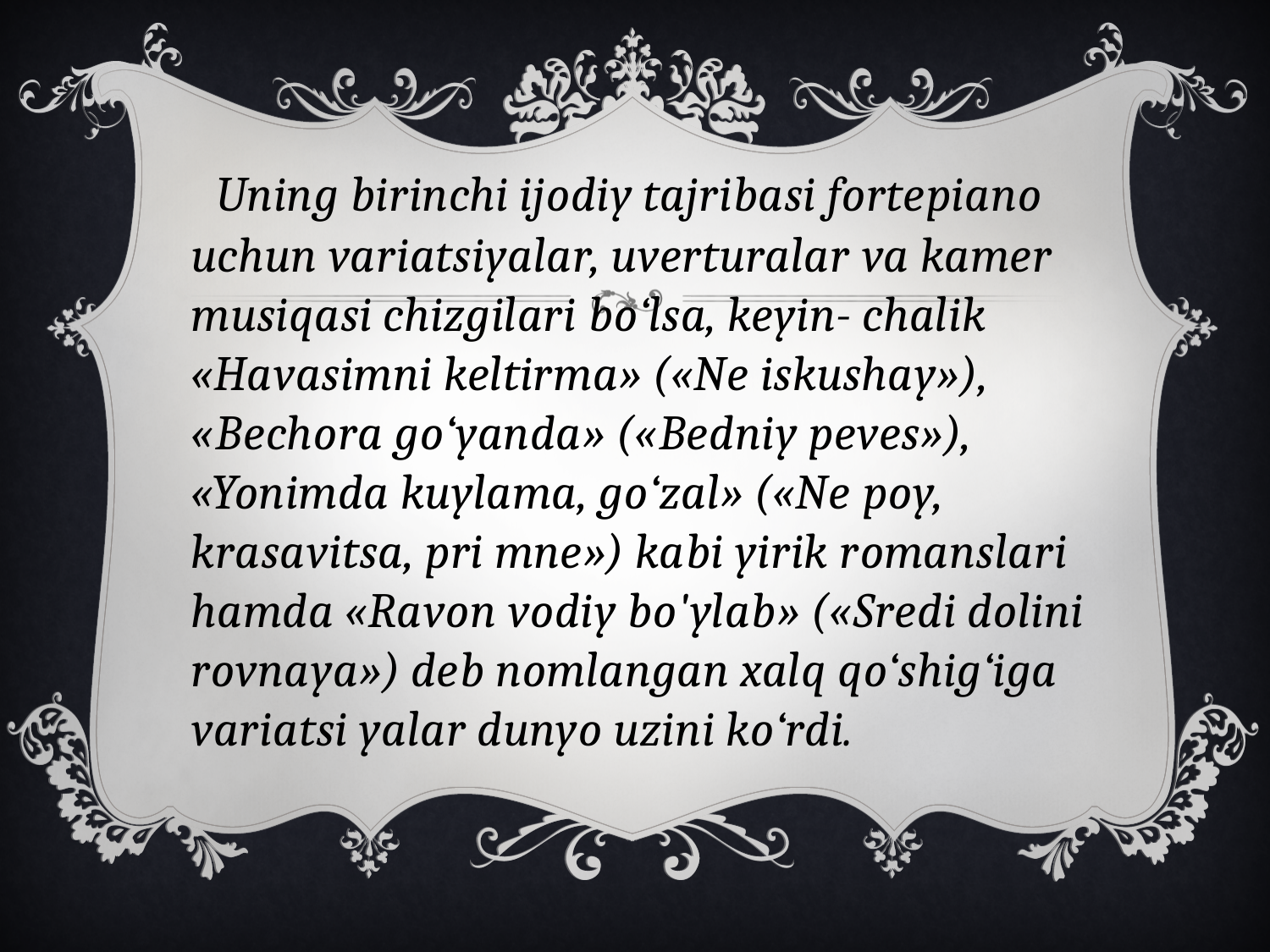

Uning birinchi ijodiy tajribasi fortepiano uchun variatsiyalar, uverturalar va kamer musiqasi chizgilari bo‘lsa, keyin- chalik «Havasimni keltirma» («Ne iskushay»), «Bechora go‘yanda» («Bedniy peves»), «Yonimda kuylama, go‘zal» («Ne poy, krasavitsa, pri mne») kabi yirik romanslari hamda «Ravon vodiy bo'ylab» («Sredi dolini rovnaya») deb nomlangan xalq qo‘shig‘iga variatsi yalar dunyo uzini ko‘rdi.